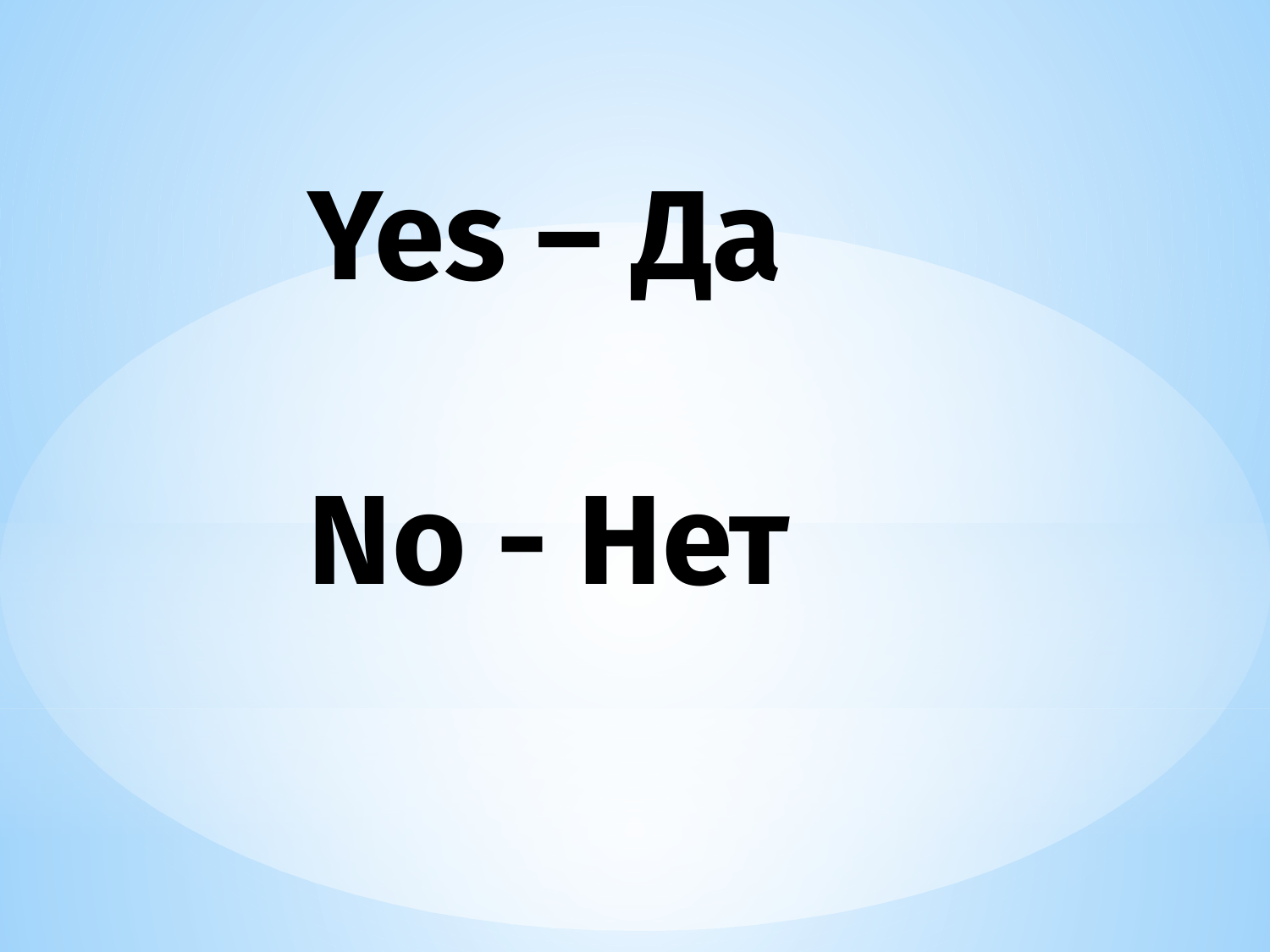

# Yes – Да No - Нет